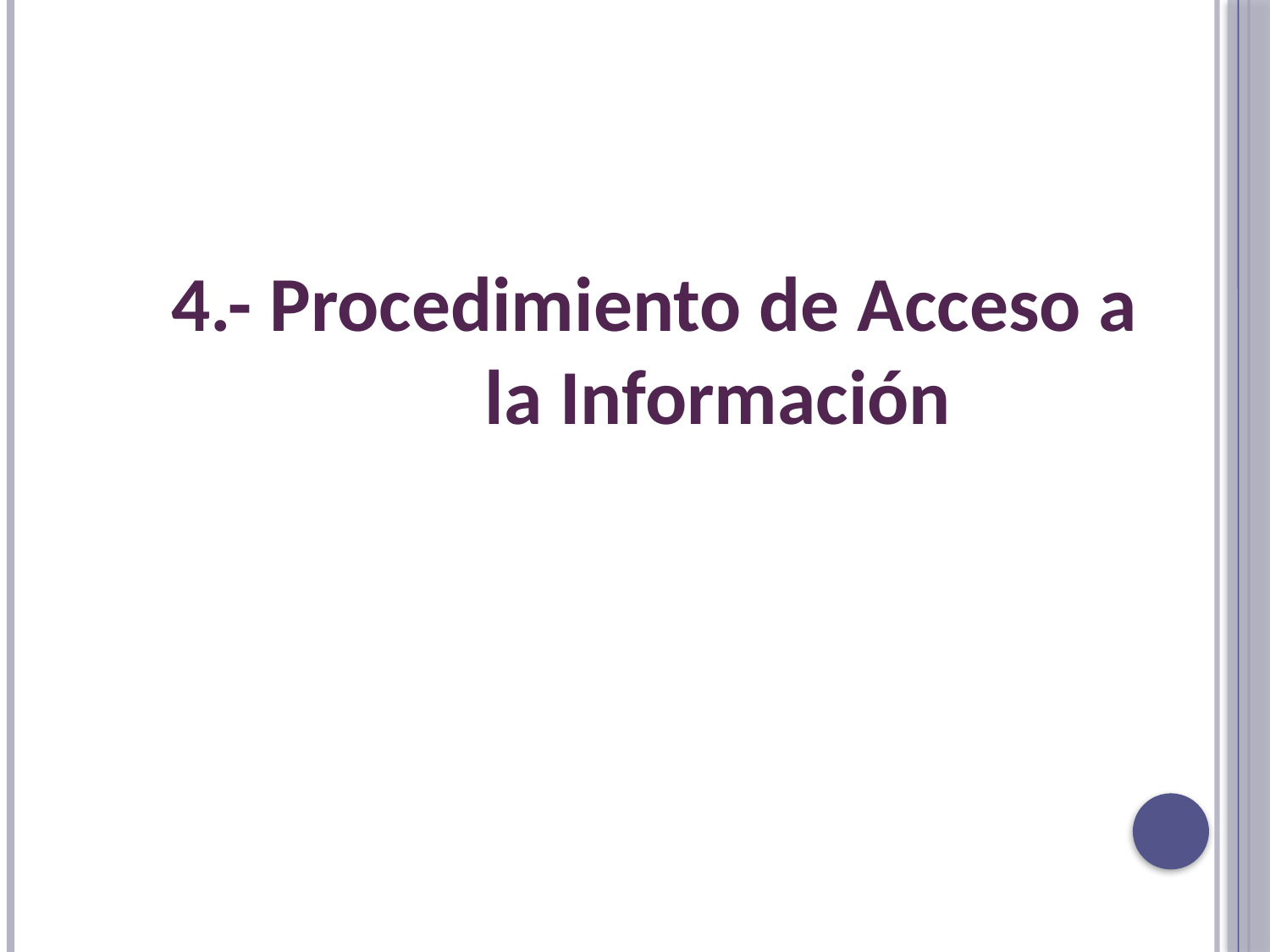

4.- Procedimiento de Acceso a la Información